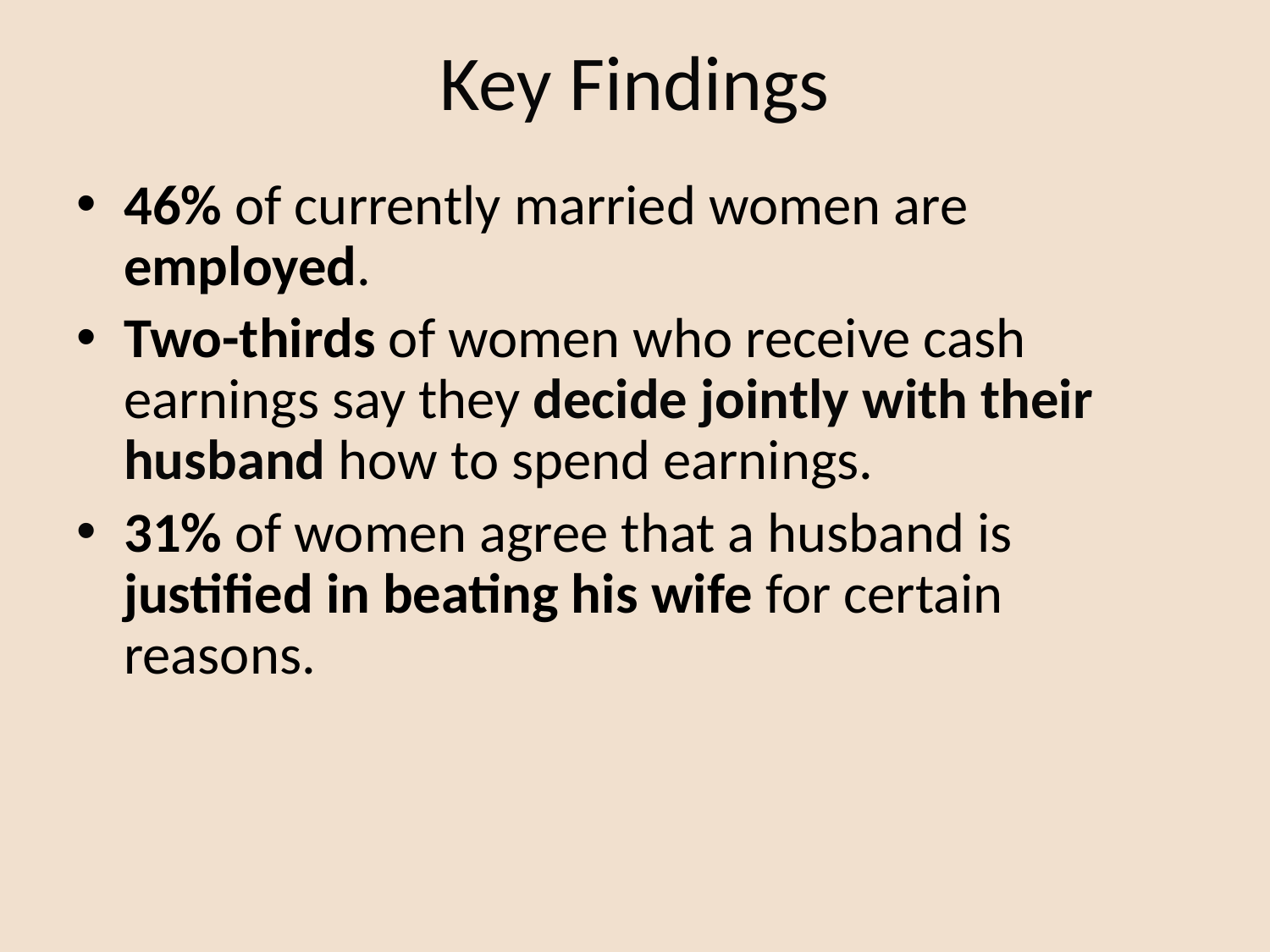

# Key Findings
46% of currently married women are employed.
Two-thirds of women who receive cash earnings say they decide jointly with their husband how to spend earnings.
31% of women agree that a husband is justified in beating his wife for certain reasons.